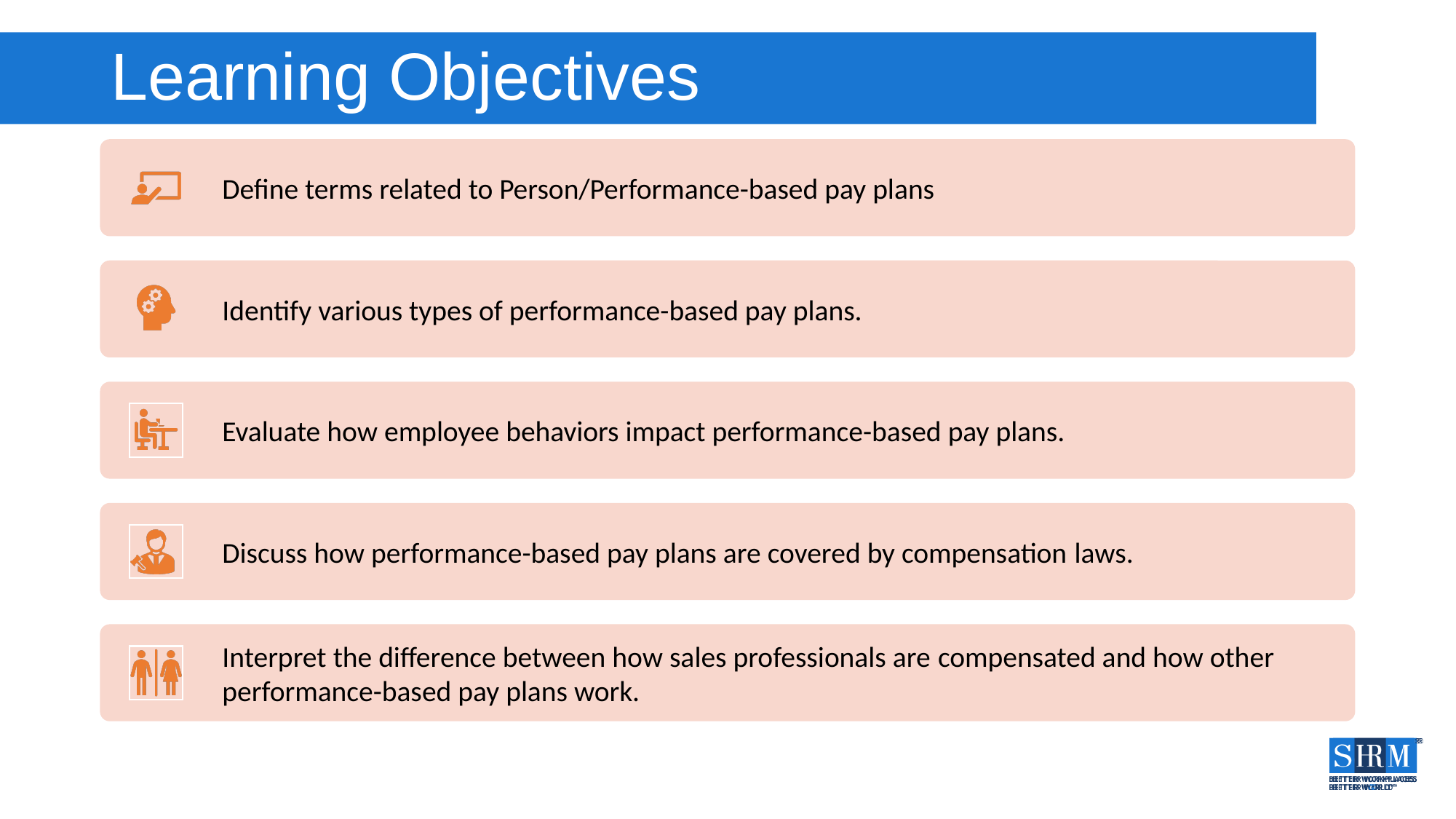

# Learning Objectives
Define terms related to Person/Performance-based pay plans
Identify various types of performance-based pay plans.
Evaluate how employee behaviors impact performance-based pay plans.
Discuss how performance-based pay plans are covered by compensation laws.
Interpret the difference between how sales professionals are compensated and how other performance-based pay plans work.